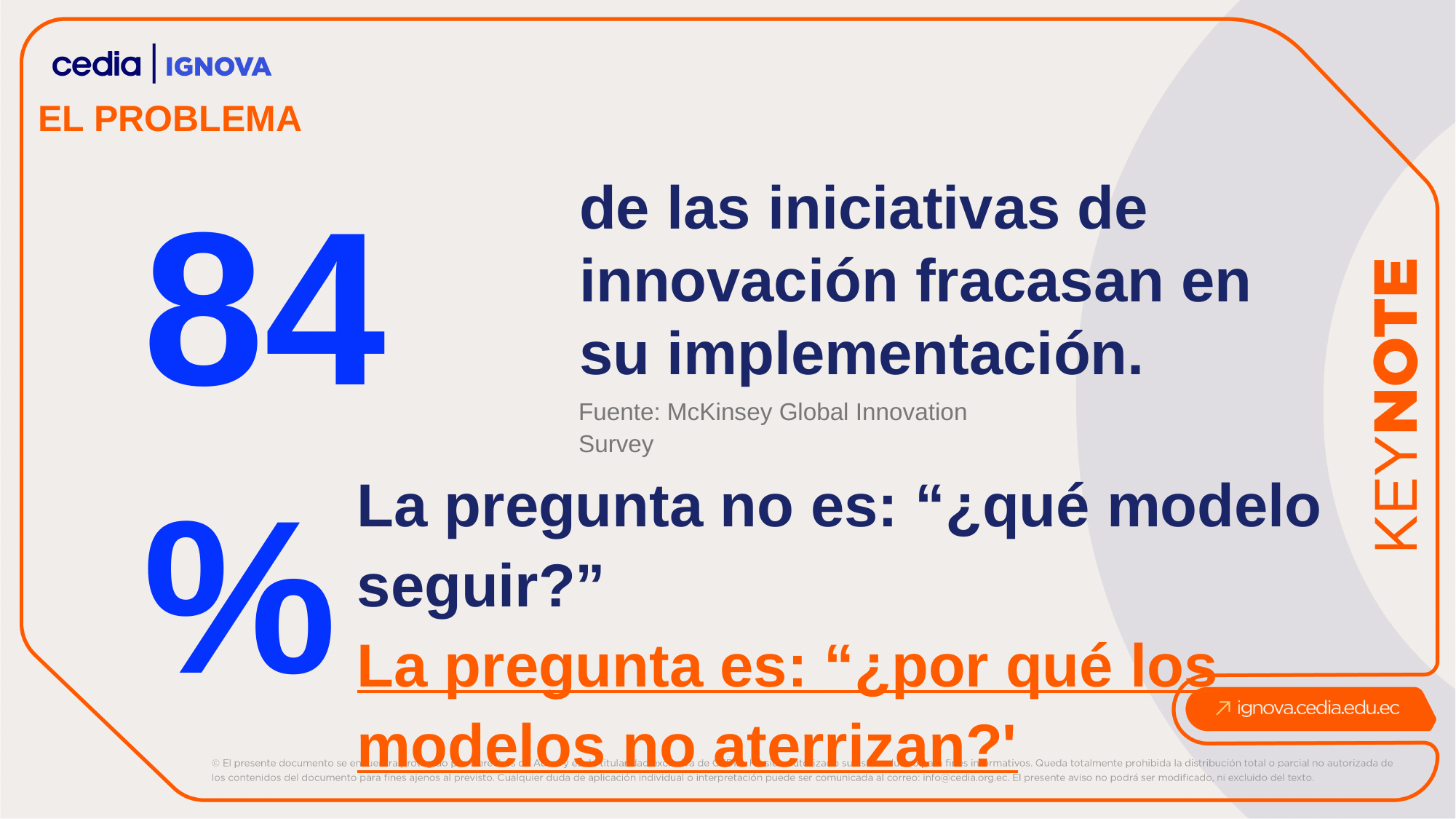

EL PROBLEMA
84%
de las iniciativas de innovación fracasan en su implementación.
Fuente: McKinsey Global Innovation Survey
La pregunta no es: “¿qué modelo seguir?”
La pregunta es: “¿por qué los modelos no aterrizan?'